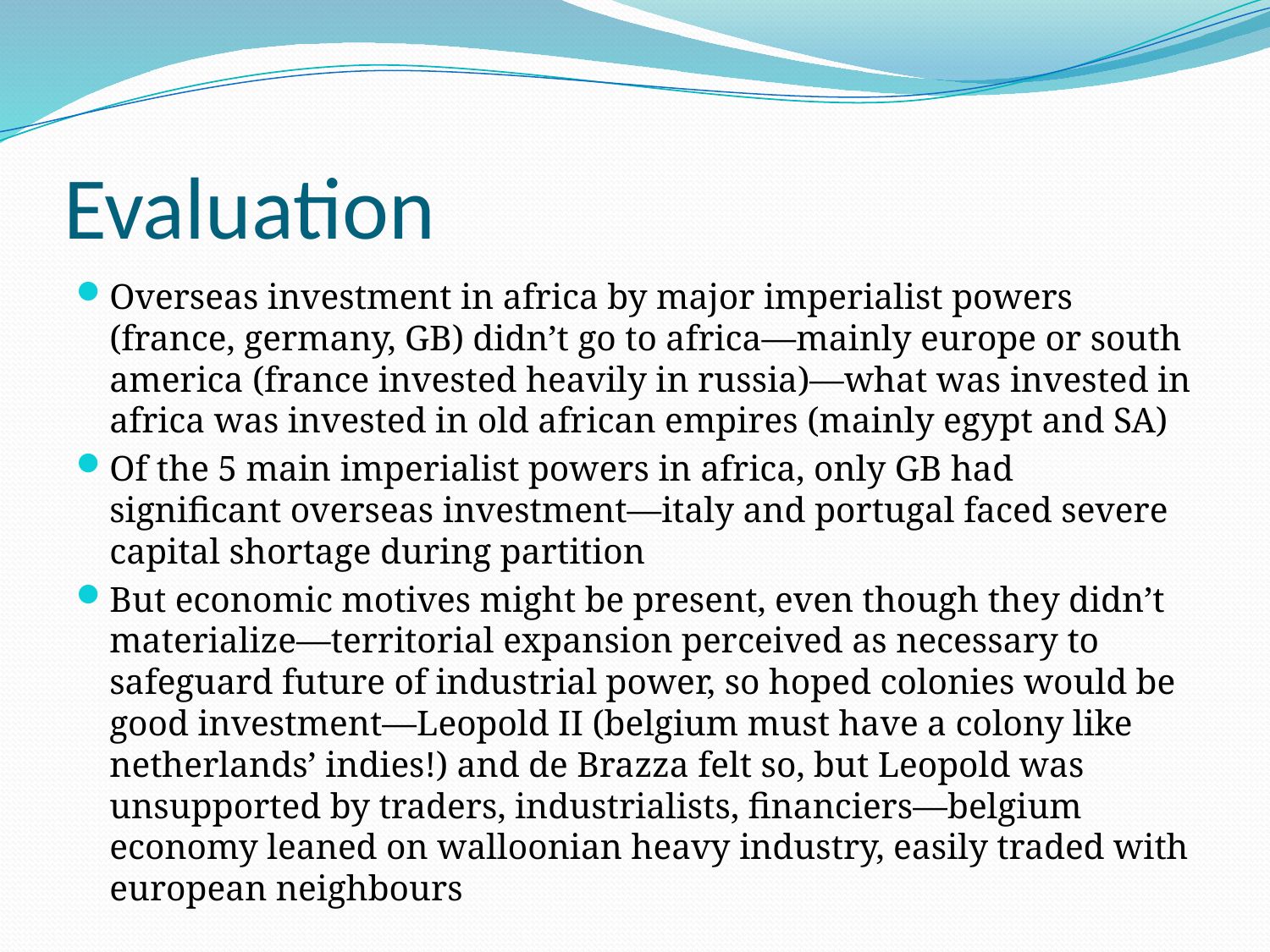

# Evaluation
Overseas investment in africa by major imperialist powers (france, germany, GB) didn’t go to africa—mainly europe or south america (france invested heavily in russia)—what was invested in africa was invested in old african empires (mainly egypt and SA)
Of the 5 main imperialist powers in africa, only GB had significant overseas investment—italy and portugal faced severe capital shortage during partition
But economic motives might be present, even though they didn’t materialize—territorial expansion perceived as necessary to safeguard future of industrial power, so hoped colonies would be good investment—Leopold II (belgium must have a colony like netherlands’ indies!) and de Brazza felt so, but Leopold was unsupported by traders, industrialists, financiers—belgium economy leaned on walloonian heavy industry, easily traded with european neighbours